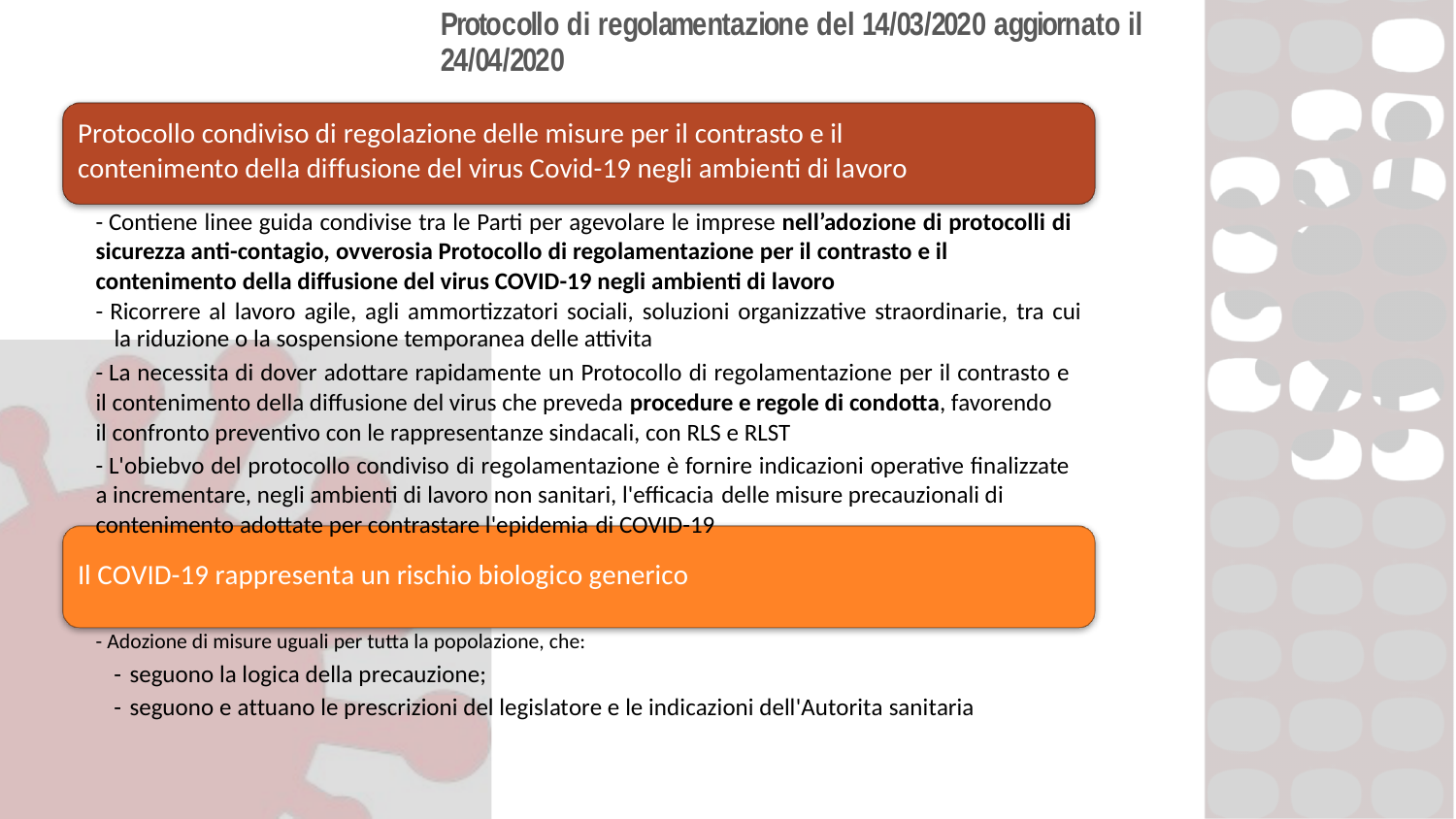

Protocollo di regolamentazione del 14/03/2020 aggiornato il 24/04/2020

Protocollo condiviso di regolazione delle misure per il contrasto e il
contenimento della diffusione del virus Covid-19 negli ambienti di lavoro
- Contiene linee guida condivise tra le Parti per agevolare le imprese nell’adozione di protocolli di
sicurezza anti-contagio, ovverosia Protocollo di regolamentazione per il contrasto e il
contenimento della diffusione del virus COVID-19 negli ambienti di lavoro
- Ricorrere al lavoro agile, agli ammortizzatori sociali, soluzioni organizzative straordinarie, tra cui la riduzione o la sospensione temporanea delle attivita
- La necessita di dover adottare rapidamente un Protocollo di regolamentazione per il contrasto e
il contenimento della diffusione del virus che preveda procedure e regole di condotta, favorendo
il confronto preventivo con le rappresentanze sindacali, con RLS e RLST
- L'obiebvo del protocollo condiviso di regolamentazione è fornire indicazioni operative finalizzate
a incrementare, negli ambienti di lavoro non sanitari, l'efficacia delle misure precauzionali di
contenimento adottate per contrastare l'epidemia di COVID-19

Il COVID-19 rappresenta un rischio biologico generico
- Adozione di misure uguali per tutta la popolazione, che:
- seguono la logica della precauzione;
- seguono e attuano le prescrizioni del legislatore e le indicazioni dell'Autorita sanitaria